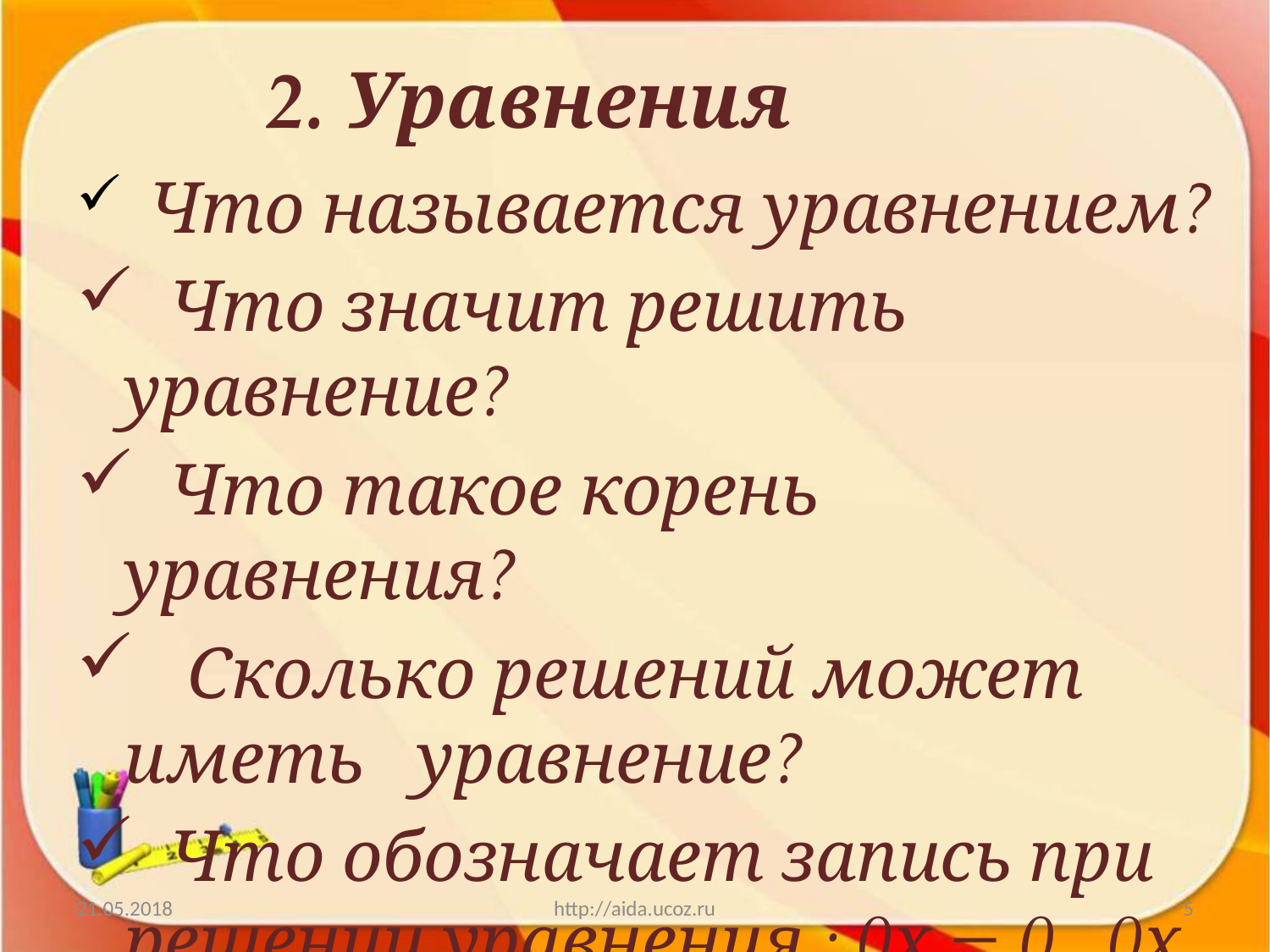

# 2. Уравнения
  Что называется уравнением?
  Что значит решить уравнение?
  Что такое корень уравнения?
   Сколько решений может иметь   уравнение?
  Что обозначает запись при решении уравнения : 0х = 0 , 0х = а

21.05.2018
http://aida.ucoz.ru
5